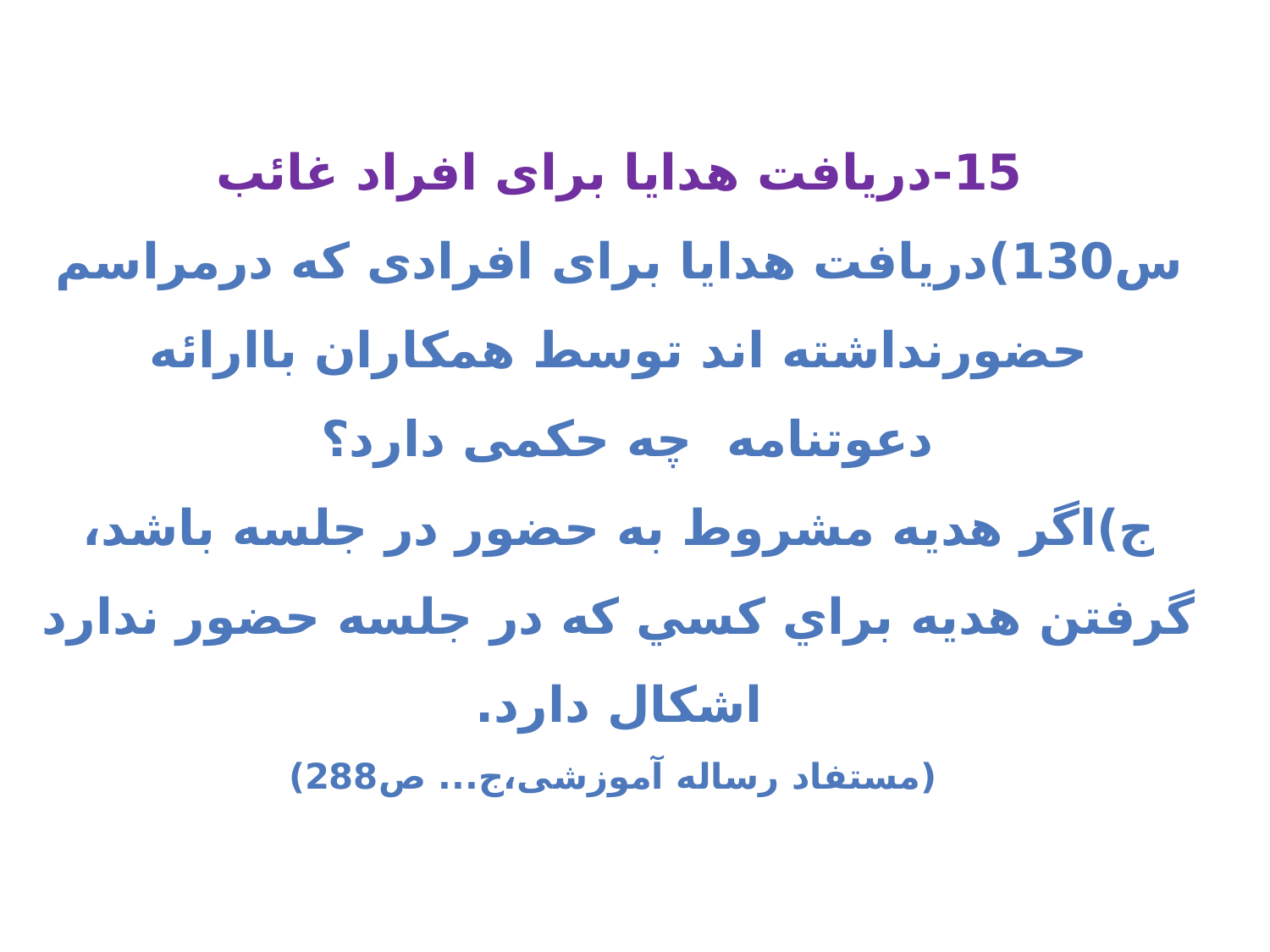

ص . 59
15-دريافت هدايا برای افراد غائب
س130)دریافت هدایا برای افرادی که درمراسم حضورنداشته اند توسط همکاران باارائه دعوتنامه  چه حکمی دارد؟
ج)اگر هديه مشروط به حضور در جلسه باشد، گرفتن هديه براي كسي كه در جلسه حضور ندارد اشكال دارد.
 (مستفاد رساله آموزشی،ج... ص288)